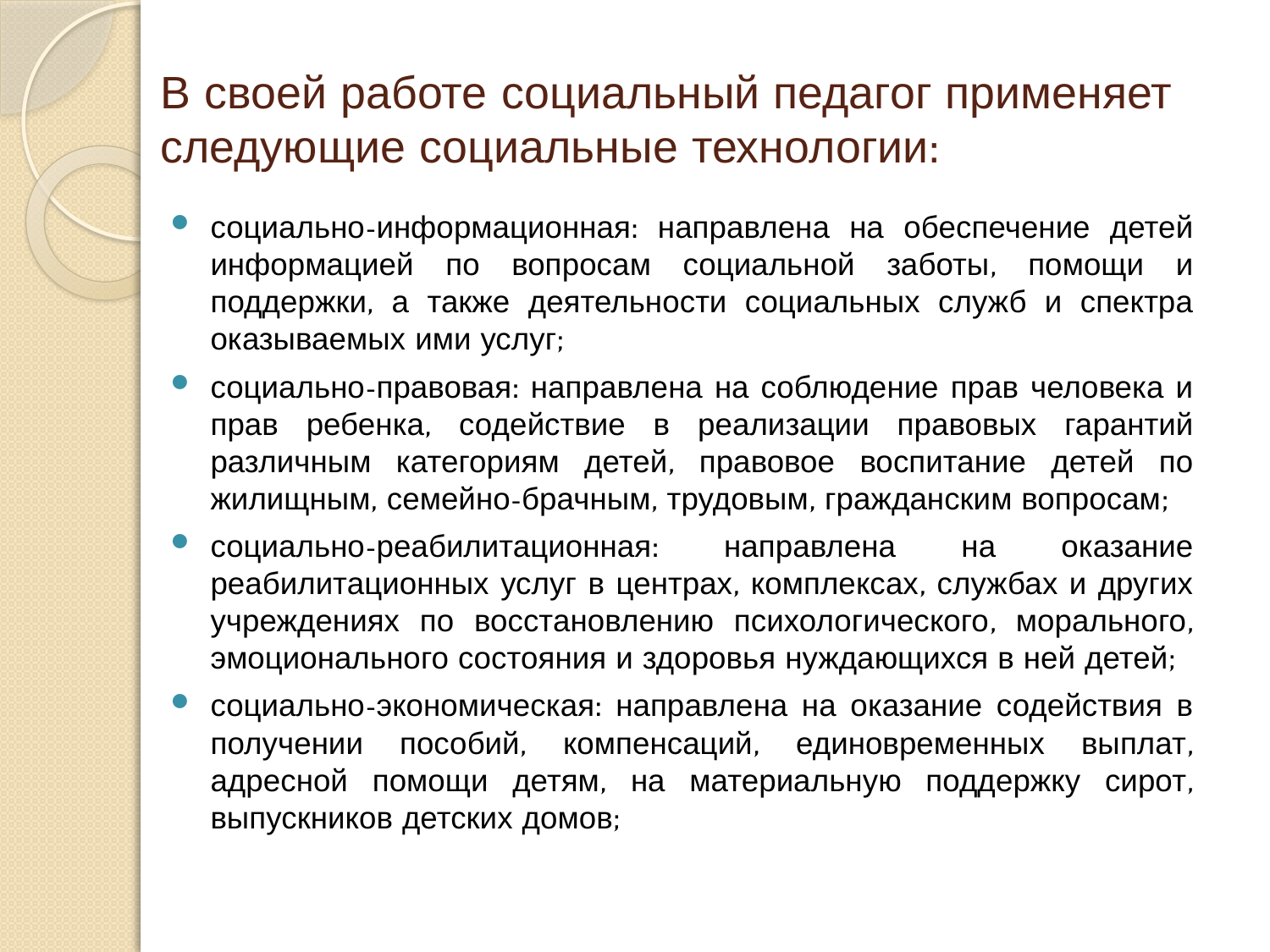

# В своей работе социальный педагог применяет следующие социальные технологии:
социально-информационная: направлена на обеспечение детей информацией по вопросам социальной заботы, помощи и поддержки, а также деятельности социальных служб и спектра оказываемых ими услуг;
социально-правовая: направлена на соблюдение прав человека и прав ребенка, содействие в реализации правовых гарантий различным категориям детей, правовое воспитание детей по жилищным, семейно-брачным, трудовым, гражданским вопросам;
социально-реабилитационная: направлена на оказание реабилитационных услуг в центрах, комплексах, службах и других учреждениях по восстановлению психологического, морального, эмоционального состояния и здоровья нуждающихся в ней детей;
социально-экономическая: направлена на оказание содействия в получении пособий, компенсаций, единовременных выплат, адресной помощи детям, на материальную поддержку сирот, выпускников детских домов;